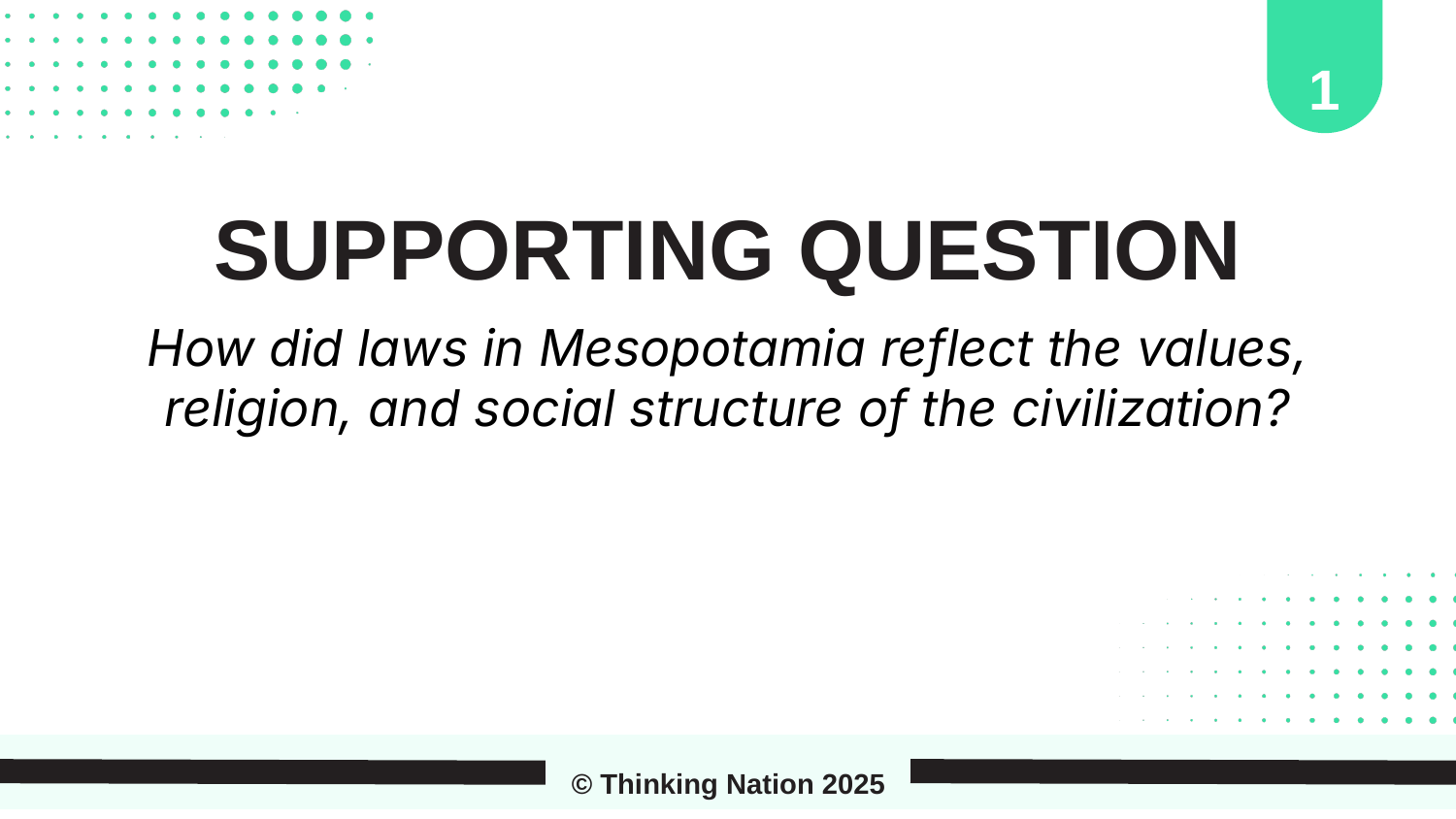

1
SUPPORTING QUESTION
How did laws in Mesopotamia reflect the values, religion, and social structure of the civilization?

© Thinking Nation 2025